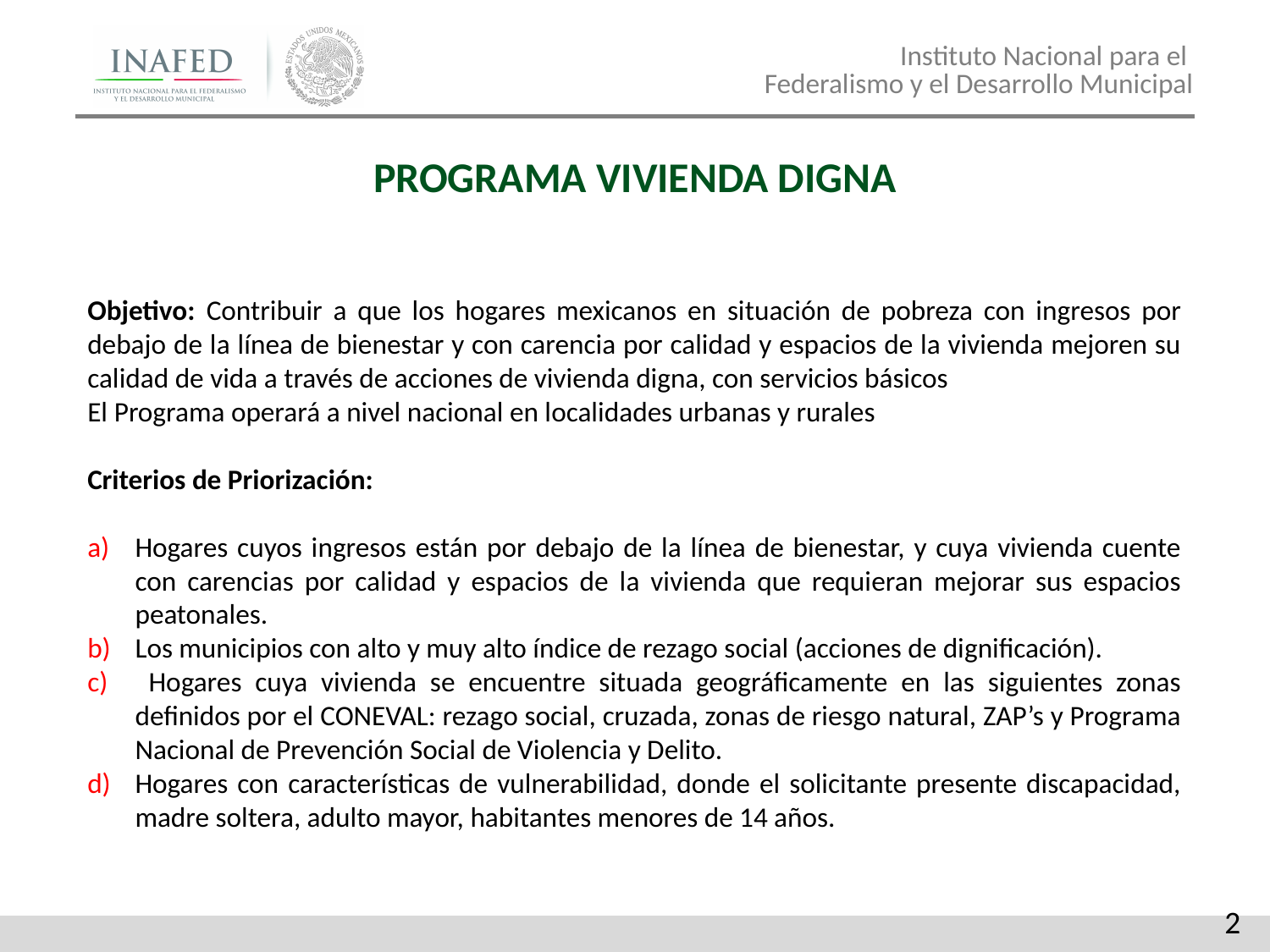

PROGRAMA VIVIENDA DIGNA
Objetivo: Contribuir a que los hogares mexicanos en situación de pobreza con ingresos por debajo de la línea de bienestar y con carencia por calidad y espacios de la vivienda mejoren su calidad de vida a través de acciones de vivienda digna, con servicios básicos
El Programa operará a nivel nacional en localidades urbanas y rurales

Criterios de Priorización:

Hogares cuyos ingresos están por debajo de la línea de bienestar, y cuya vivienda cuente con carencias por calidad y espacios de la vivienda que requieran mejorar sus espacios peatonales.
Los municipios con alto y muy alto índice de rezago social (acciones de dignificación).
 Hogares cuya vivienda se encuentre situada geográficamente en las siguientes zonas definidos por el CONEVAL: rezago social, cruzada, zonas de riesgo natural, ZAP’s y Programa Nacional de Prevención Social de Violencia y Delito.
Hogares con características de vulnerabilidad, donde el solicitante presente discapacidad, madre soltera, adulto mayor, habitantes menores de 14 años.
2